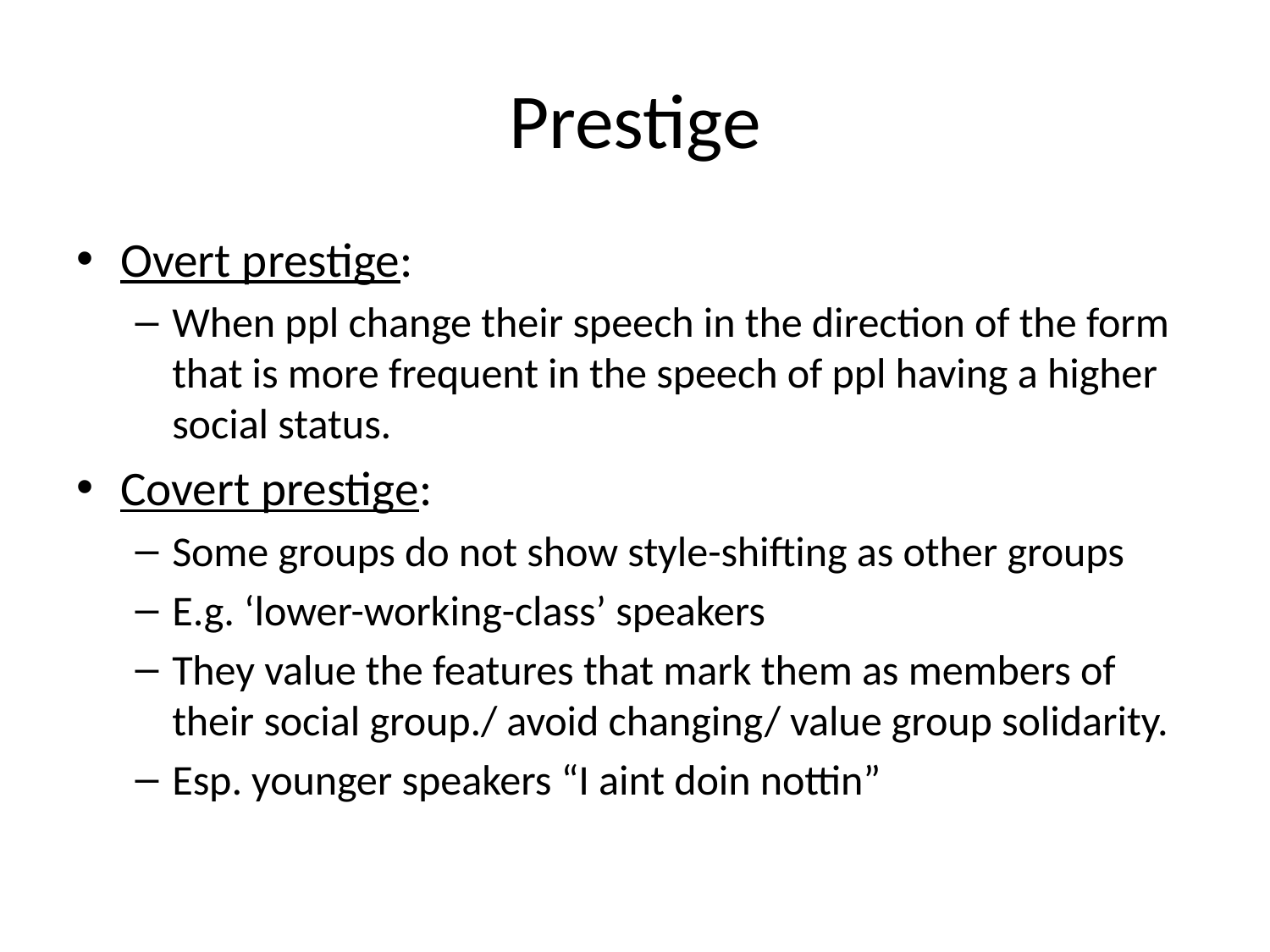

# Prestige
Overt prestige:
When ppl change their speech in the direction of the form that is more frequent in the speech of ppl having a higher social status.
Covert prestige:
Some groups do not show style-shifting as other groups
E.g. ‘lower-working-class’ speakers
They value the features that mark them as members of their social group./ avoid changing/ value group solidarity.
Esp. younger speakers “I aint doin nottin”